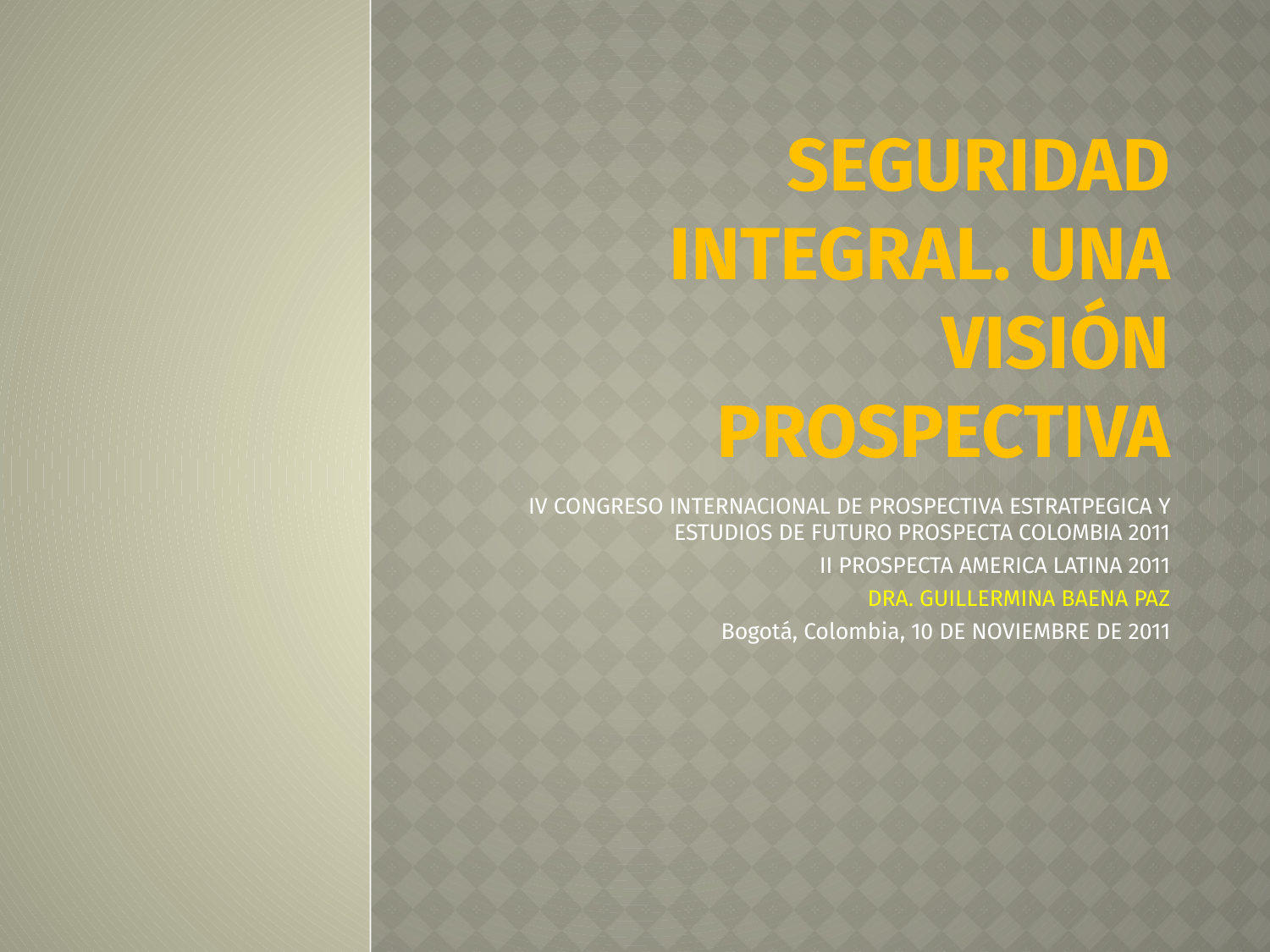

# SEGURIDAD INTEGRAL. UNA VISIÓN PROSPECTIVA
IV CONGRESO INTERNACIONAL DE PROSPECTIVA ESTRATPEGICA Y ESTUDIOS DE FUTURO PROSPECTA COLOMBIA 2011
II PROSPECTA AMERICA LATINA 2011
DRA. GUILLERMINA BAENA PAZ
Bogotá, Colombia, 10 DE NOVIEMBRE DE 2011